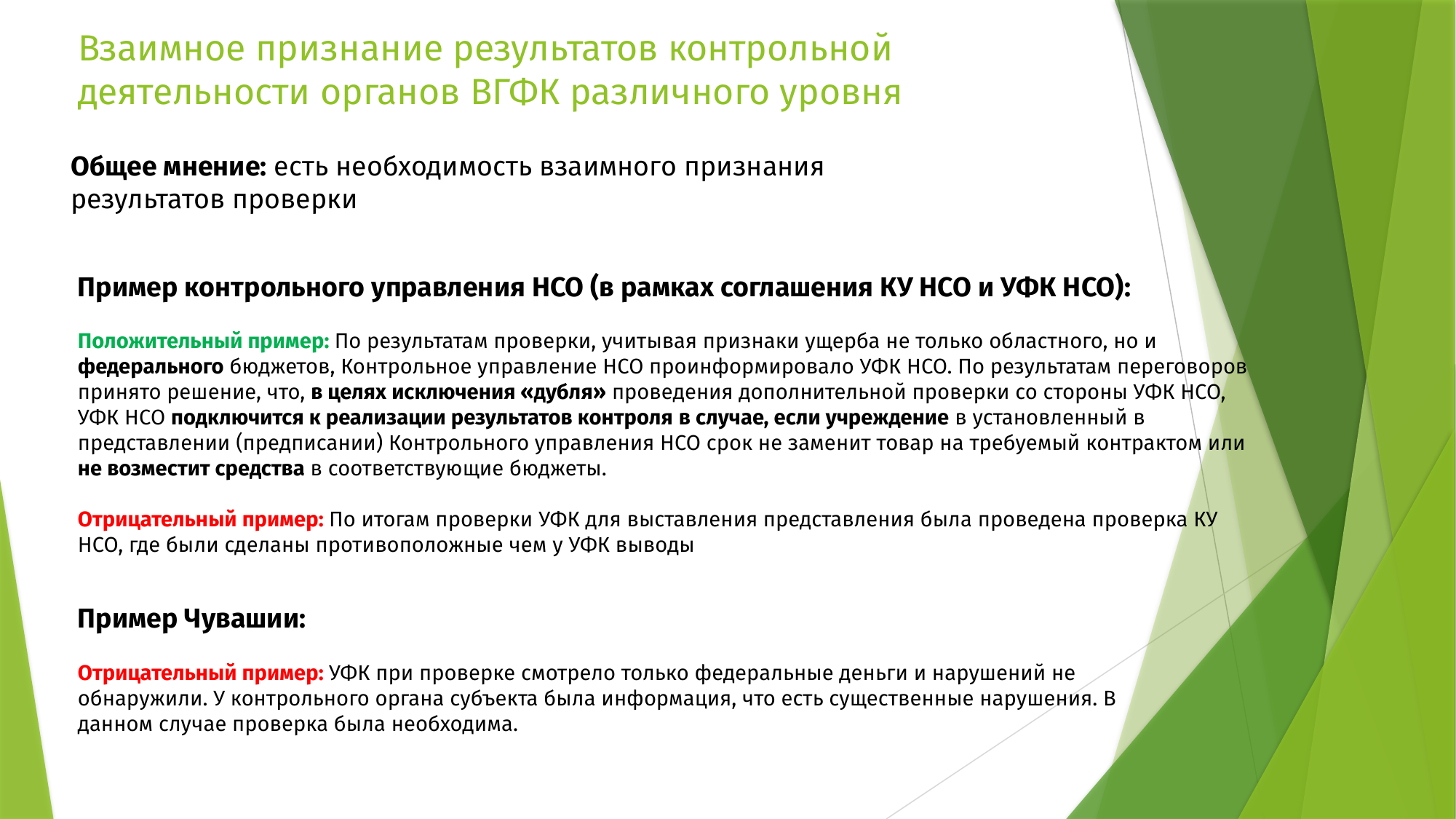

# Взаимное признание результатов контрольной деятельности органов ВГФК различного уровня
Общее мнение: есть необходимость взаимного признания результатов проверки
Пример контрольного управления НСО (в рамках соглашения КУ НСО и УФК НСО):

Положительный пример: По результатам проверки, учитывая признаки ущерба не только областного, но и федерального бюджетов, Контрольное управление НСО проинформировало УФК НСО. По результатам переговоров принято решение, что, в целях исключения «дубля» проведения дополнительной проверки со стороны УФК НСО, УФК НСО подключится к реализации результатов контроля в случае, если учреждение в установленный в представлении (предписании) Контрольного управления НСО срок не заменит товар на требуемый контрактом или не возместит средства в соответствующие бюджеты.

Отрицательный пример: По итогам проверки УФК для выставления представления была проведена проверка КУ НСО, где были сделаны противоположные чем у УФК выводы

Пример Чувашии:

Отрицательный пример: УФК при проверке смотрело только федеральные деньги и нарушений не обнаружили. У контрольного органа субъекта была информация, что есть существенные нарушения. В данном случае проверка была необходима.